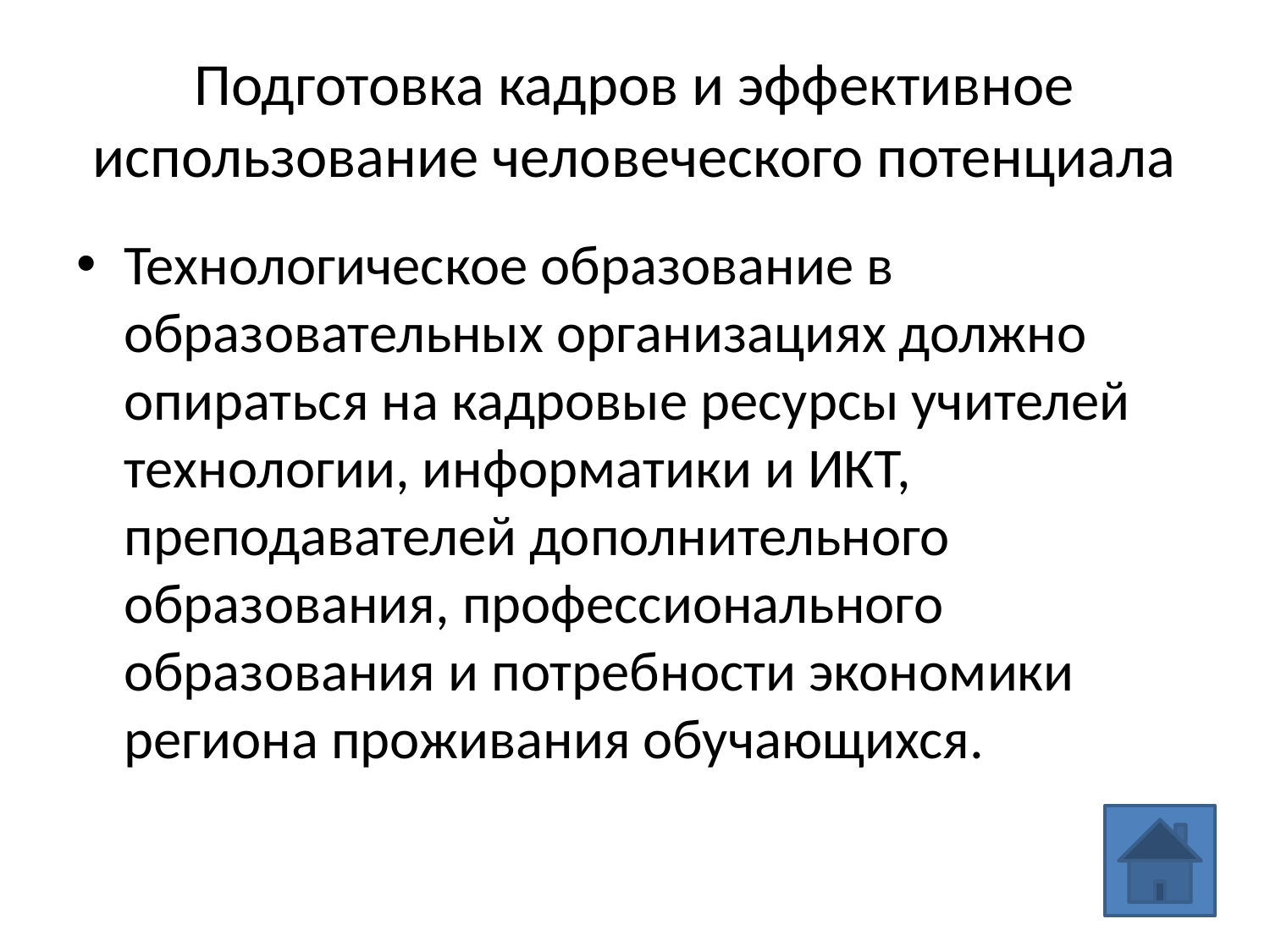

# Подготовка кадров и эффективное использование человеческого потенциала
Технологическое образование в образовательных организациях должно опираться на кадровые ресурсы учителей технологии, информатики и ИКТ, преподавателей дополнительного образования, профессионального образования и потребности экономики региона проживания обучающихся.